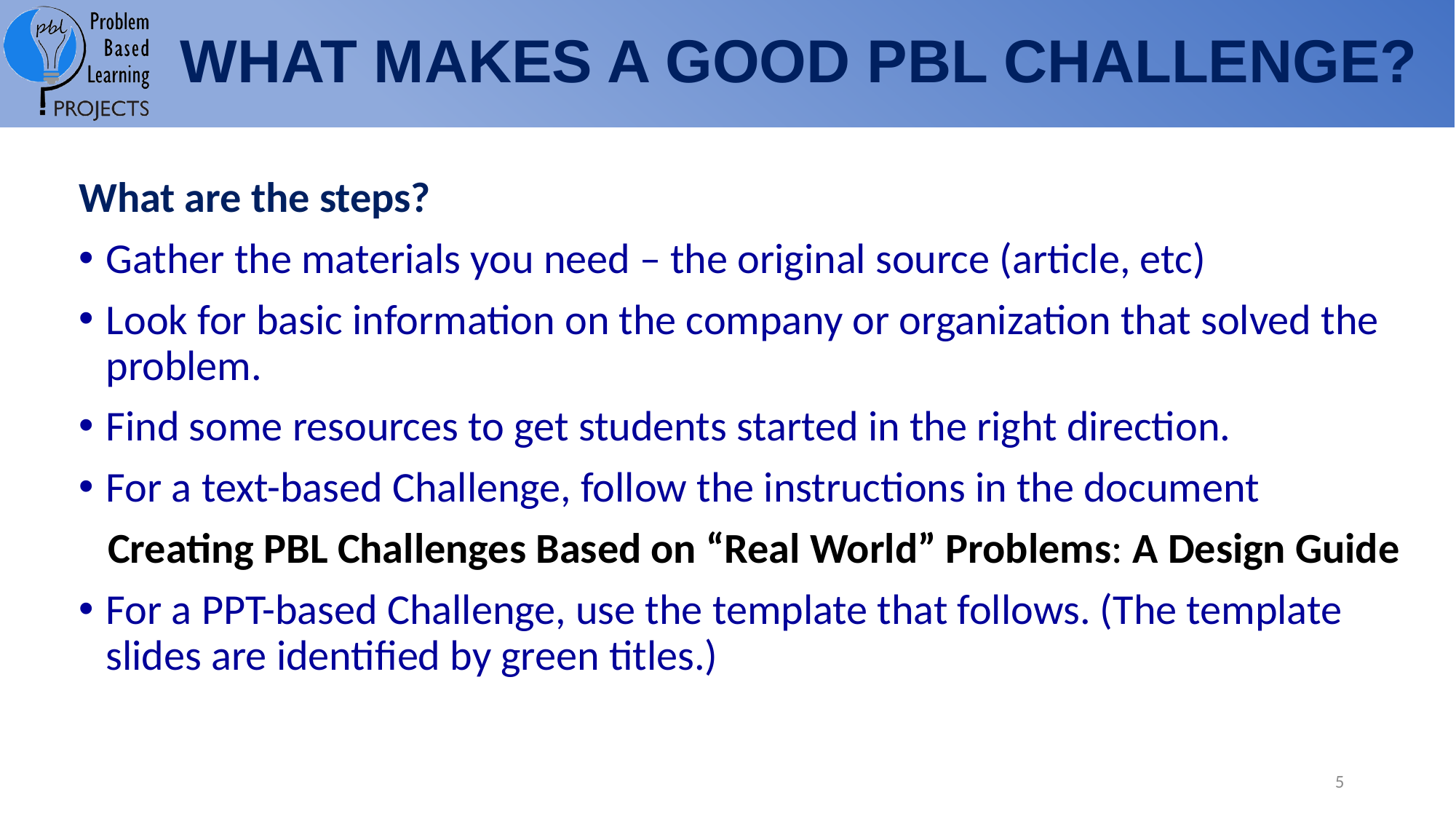

WHAT MAKES A GOOD PBL CHALLENGE?
What are the steps?
Gather the materials you need – the original source (article, etc)
Look for basic information on the company or organization that solved the problem.
Find some resources to get students started in the right direction.
For a text-based Challenge, follow the instructions in the document
   Creating PBL Challenges Based on “Real World” Problems: A Design Guide
For a PPT-based Challenge, use the template that follows. (The template slides are identified by green titles.)

5